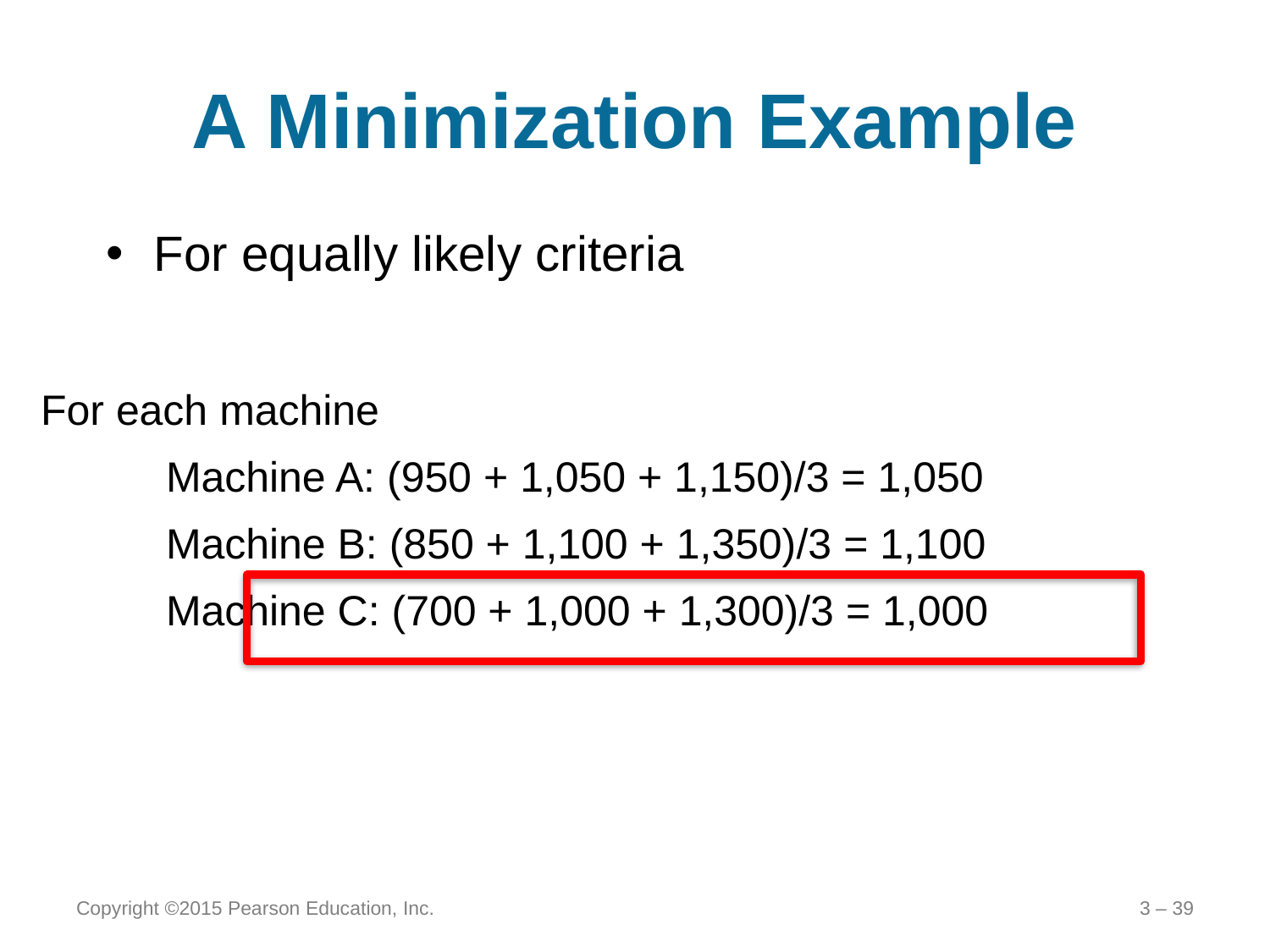

# A Minimization Example
For equally likely criteria
For each machine
	Machine A: (950 + 1,050 + 1,150)/3 = 1,050
	Machine B: (850 + 1,100 + 1,350)/3 = 1,100
	Machine C: (700 + 1,000 + 1,300)/3 = 1,000

Copyright ©2015 Pearson Education, Inc.
3 – 39